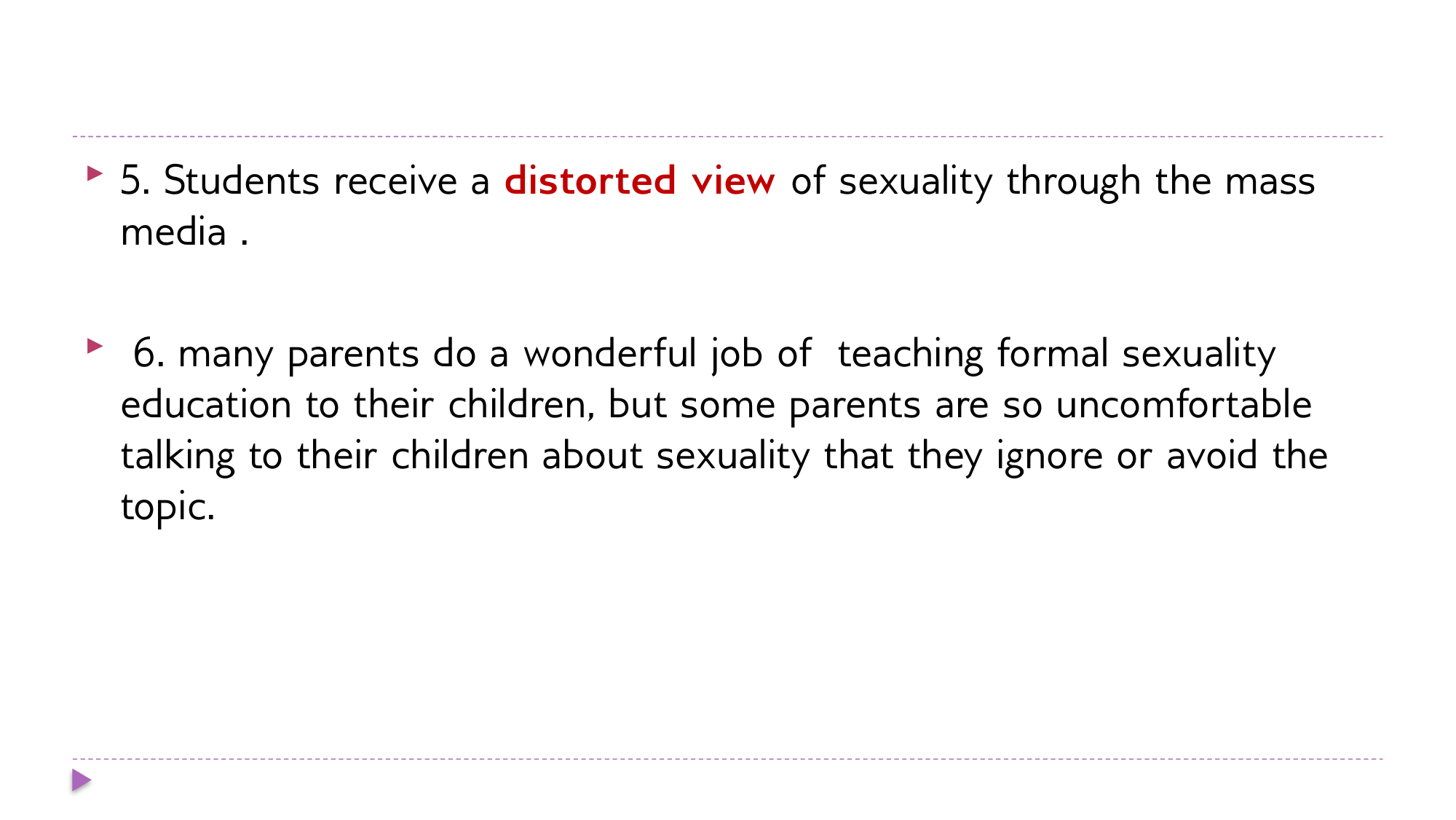

#
5. Students receive a distorted view of sexuality through the mass media .

 6. many parents do a wonderful job of  teaching formal sexuality education to their children, but some parents are so uncomfortable talking to their children about sexuality that they ignore or avoid the topic.